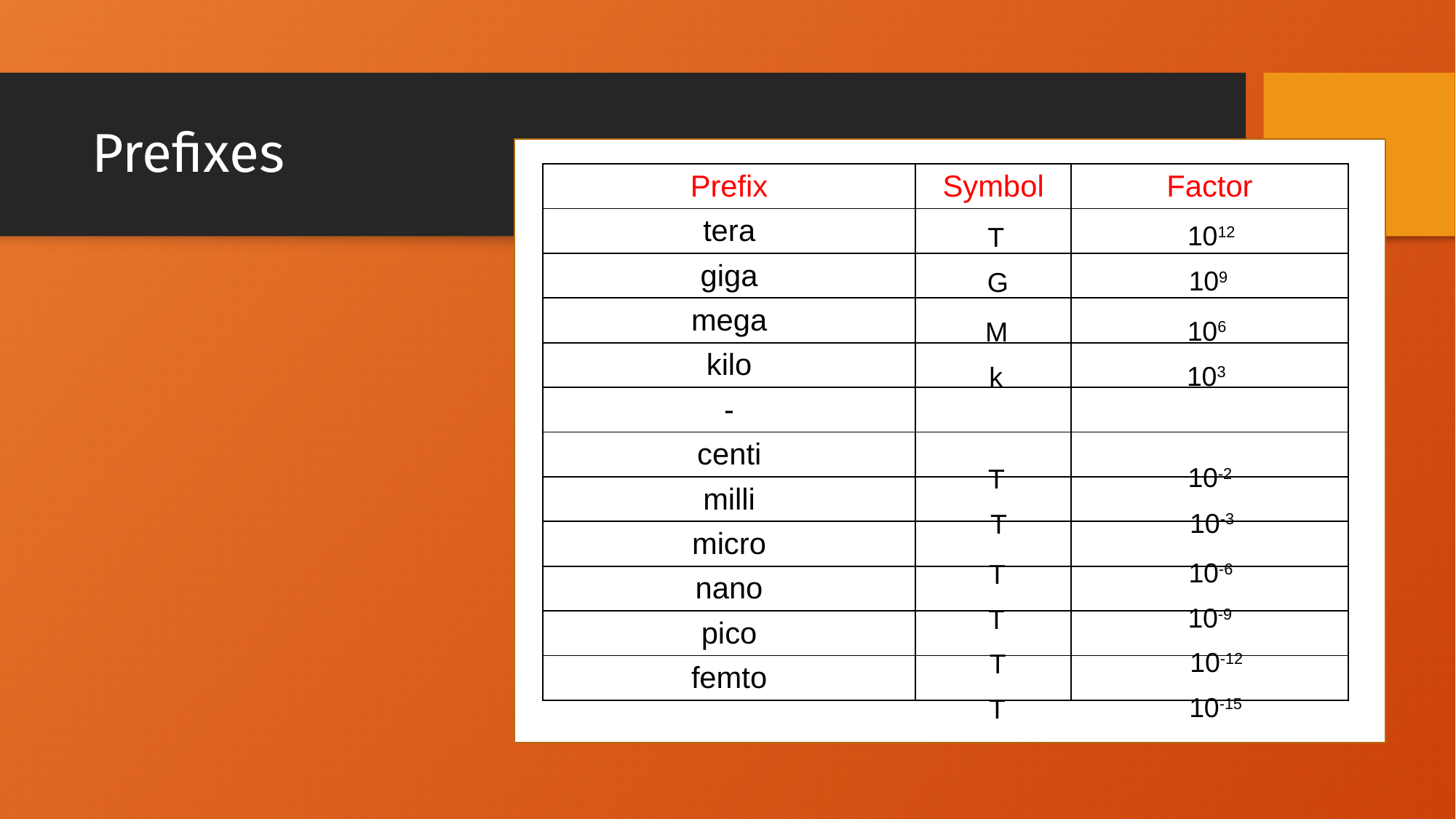

# Prefixes

| Prefix | Symbol | Factor |
| --- | --- | --- |
| tera |  |  |
| giga |  |  |
| mega |  |  |
| kilo |  |  |
| - |  |  |
| centi |  |  |
| milli |  |  |
| micro |  |  |
| nano |  |  |
| pico |  |  |
| femto |  |  |
1012

T
109

G

106

M
103

k
10-2

T
10-3

T
10-6

T
10-9

T
10-12

T
10-15

T